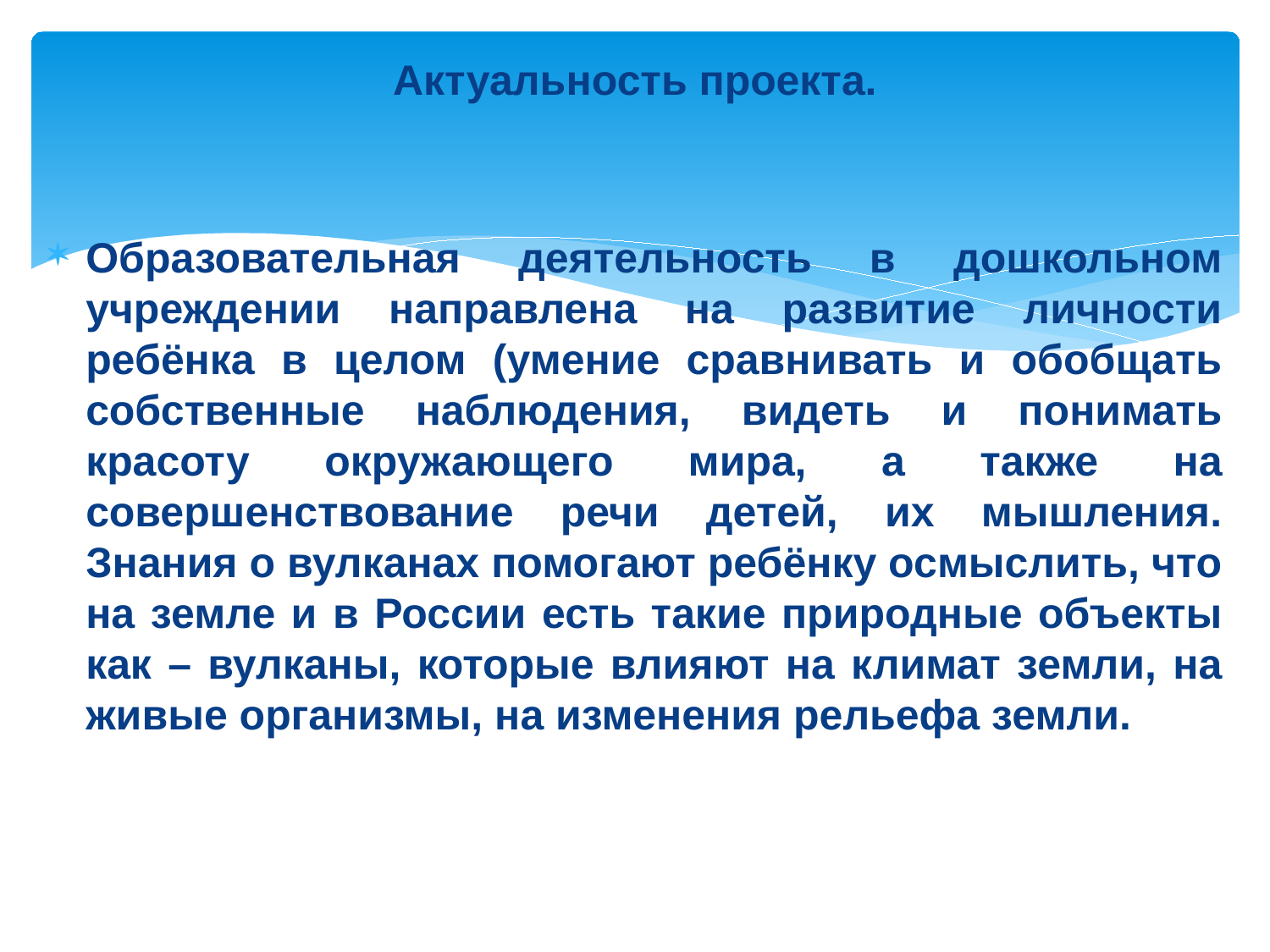

Актуальность проекта.

Образовательная деятельность в дошкольном учреждении направлена на развитие личности ребёнка в целом (умение сравнивать и обобщать собственные наблюдения, видеть и понимать красоту окружающего мира, а также на совершенствование речи детей, их мышления. Знания о вулканах помогают ребёнку осмыслить, что на земле и в России есть такие природные объекты как – вулканы, которые влияют на климат земли, на живые организмы, на изменения рельефа земли.